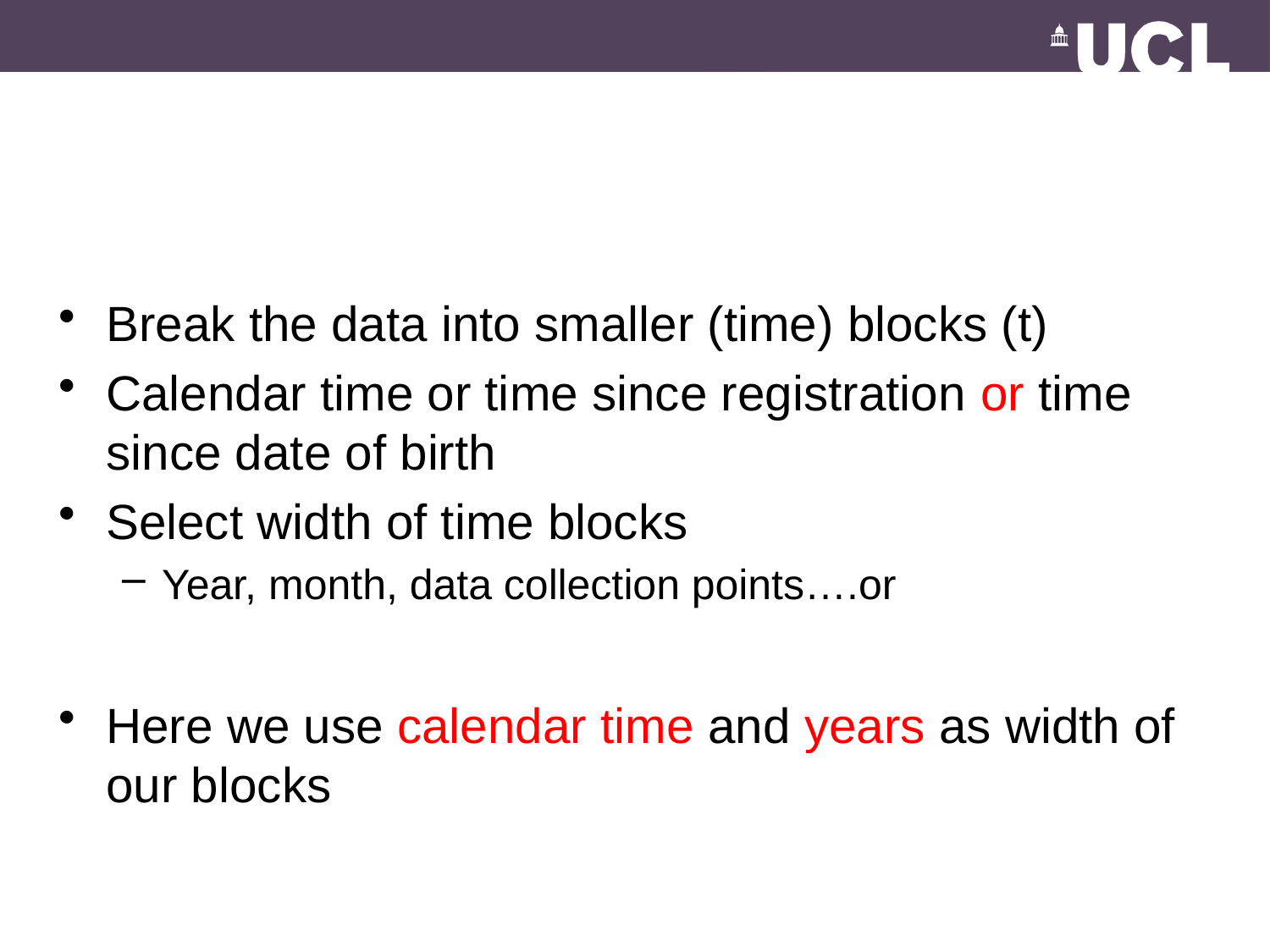

#
Break the data into smaller (time) blocks (t)
Calendar time or time since registration or time since date of birth
Select width of time blocks
Year, month, data collection points….or

Here we use calendar time and years as width of our blocks